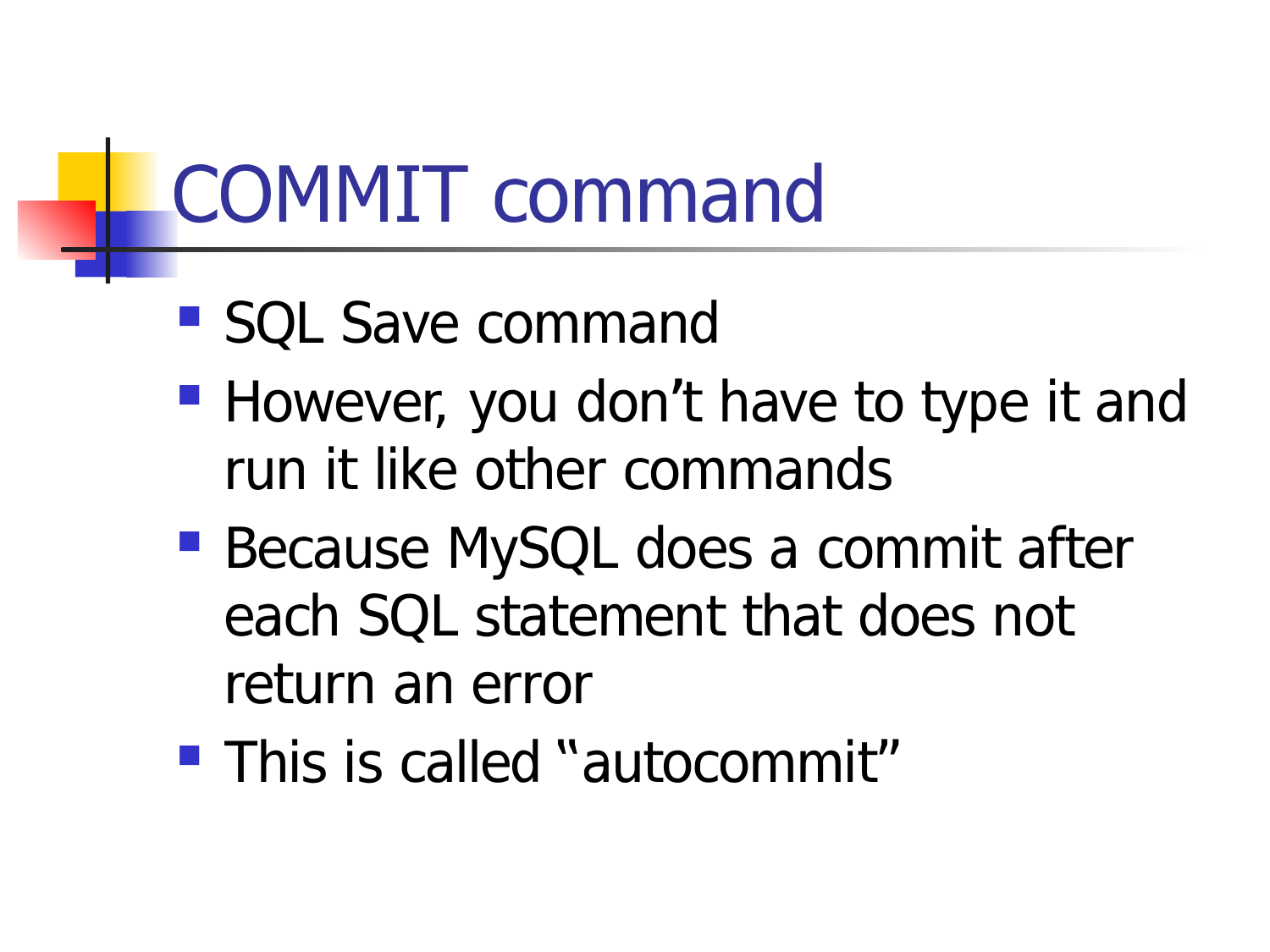

# COMMIT command
SQL Save command
However, you don’t have to type it and run it like other commands
Because MySQL does a commit after each SQL statement that does not return an error
This is called “autocommit”